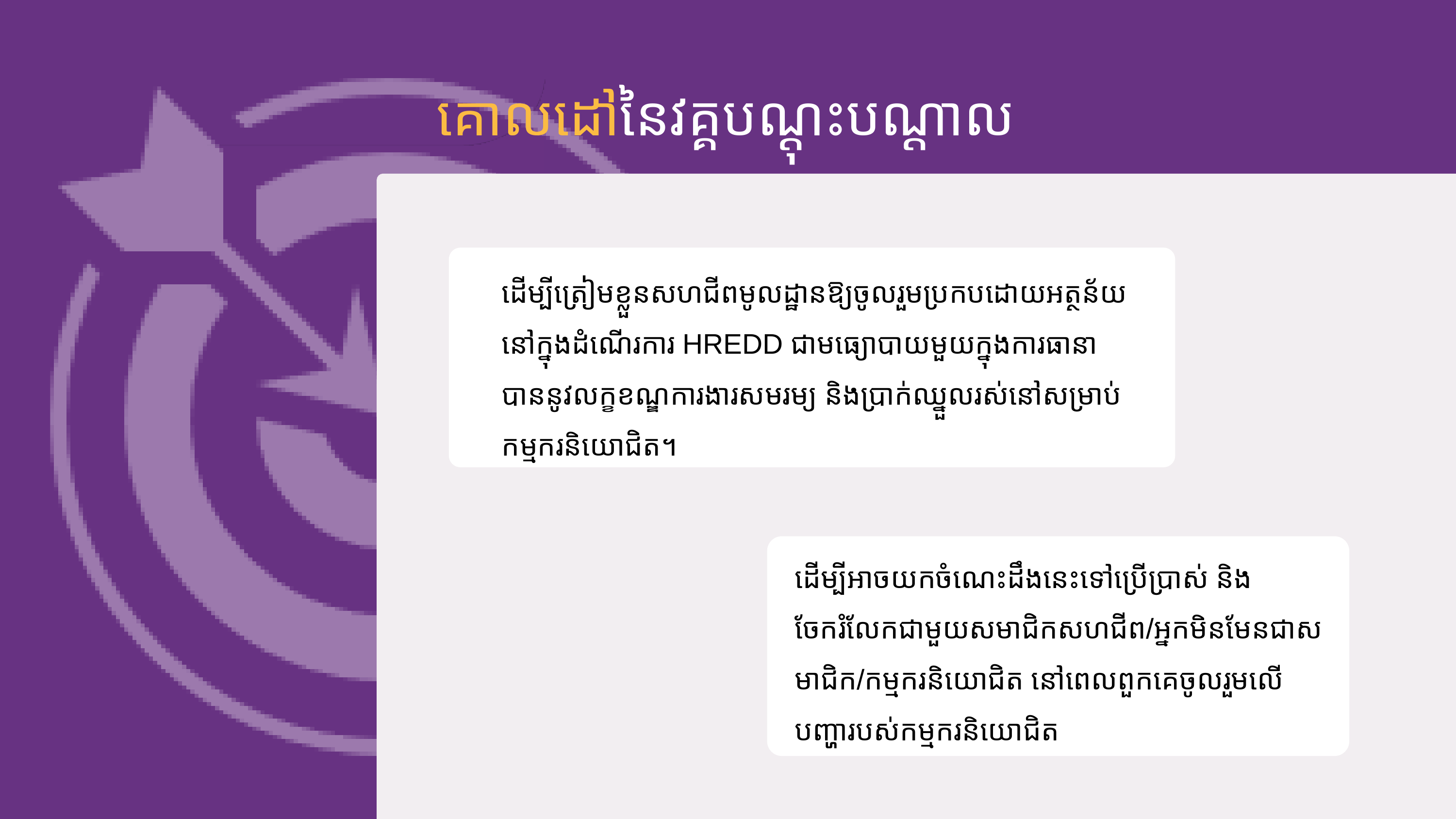

គោលដៅនៃវគ្គបណ្ដុះបណ្ដាល

ដើម្បីត្រៀមខ្លួនសហជីពមូលដ្ឋានឱ្យចូលរួមប្រកបដោយអត្ថន័យនៅក្នុងដំណើរការ HREDD ជាមធ្យោបាយមួយក្នុងការធានាបាននូវលក្ខខណ្ឌការងារសមរម្យ និងប្រាក់ឈ្នួលរស់នៅសម្រាប់កម្មករនិយោជិត។

ដើម្បីអាចយកចំណេះដឹងនេះទៅប្រើប្រាស់ និងចែករំលែកជាមួយសមាជិកសហជីព/អ្នកមិនមែនជាសមាជិក/កម្មករនិយោជិត នៅពេលពួកគេចូលរួមលើបញ្ហារបស់កម្មករនិយោជិត